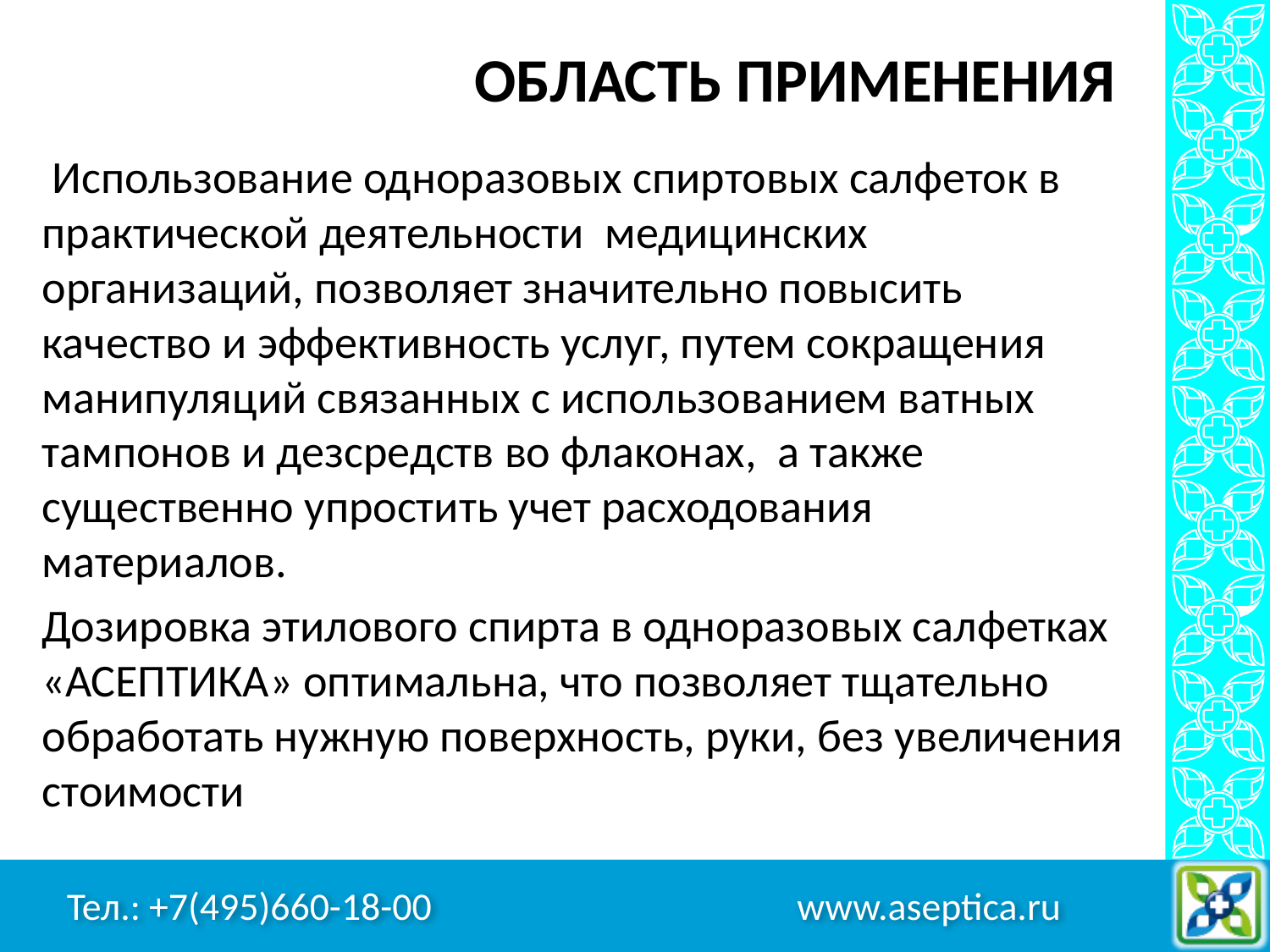

# ОБЛАСТЬ ПРИМЕНЕНИЯ
 Использование одноразовых спиртовых салфеток в практической деятельности  медицинских организаций, позволяет значительно повысить качество и эффективность услуг, путем сокращения манипуляций связанных с использованием ватных тампонов и дезсредств во флаконах,  а также  существенно упростить учет расходования  материалов.
Дозировка этилового спирта в одноразовых салфетках «АСЕПТИКА» оптимальна, что позволяет тщательно обработать нужную поверхность, руки, без увеличения стоимости